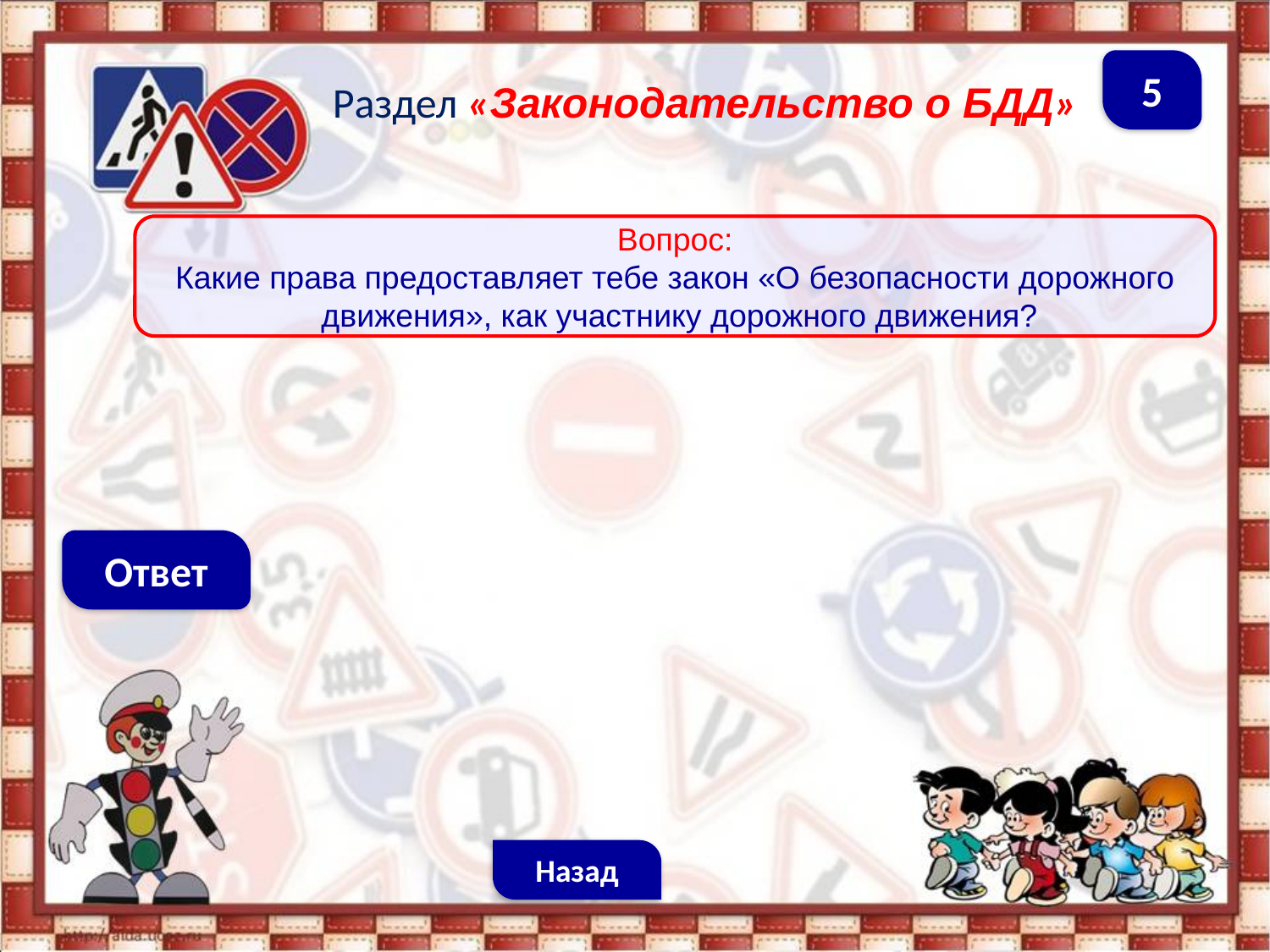

5
Раздел «Законодательство о БДД»

Вопрос:
Какие права предоставляет тебе закон «О безопасности дорожного
 движения», как участнику дорожного движения?

Ответ
Назад